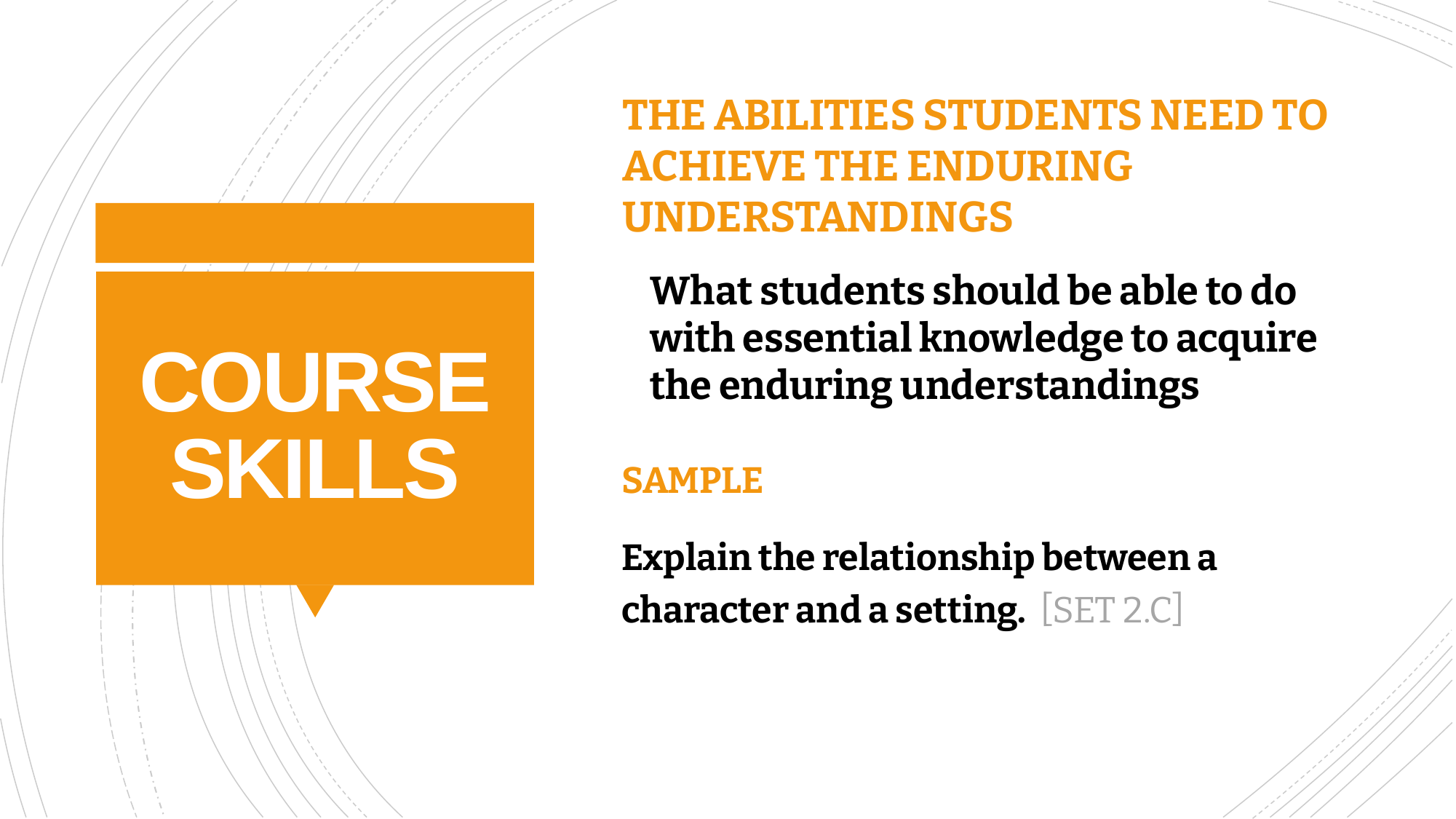

The abilities students need to achieve the enduring understandings
What students should be able to do with essential knowledge to acquire the enduring understandings

# COURSE SKILLS
SAMPLE
Explain the relationship between a character and a setting.  [SET 2.C]